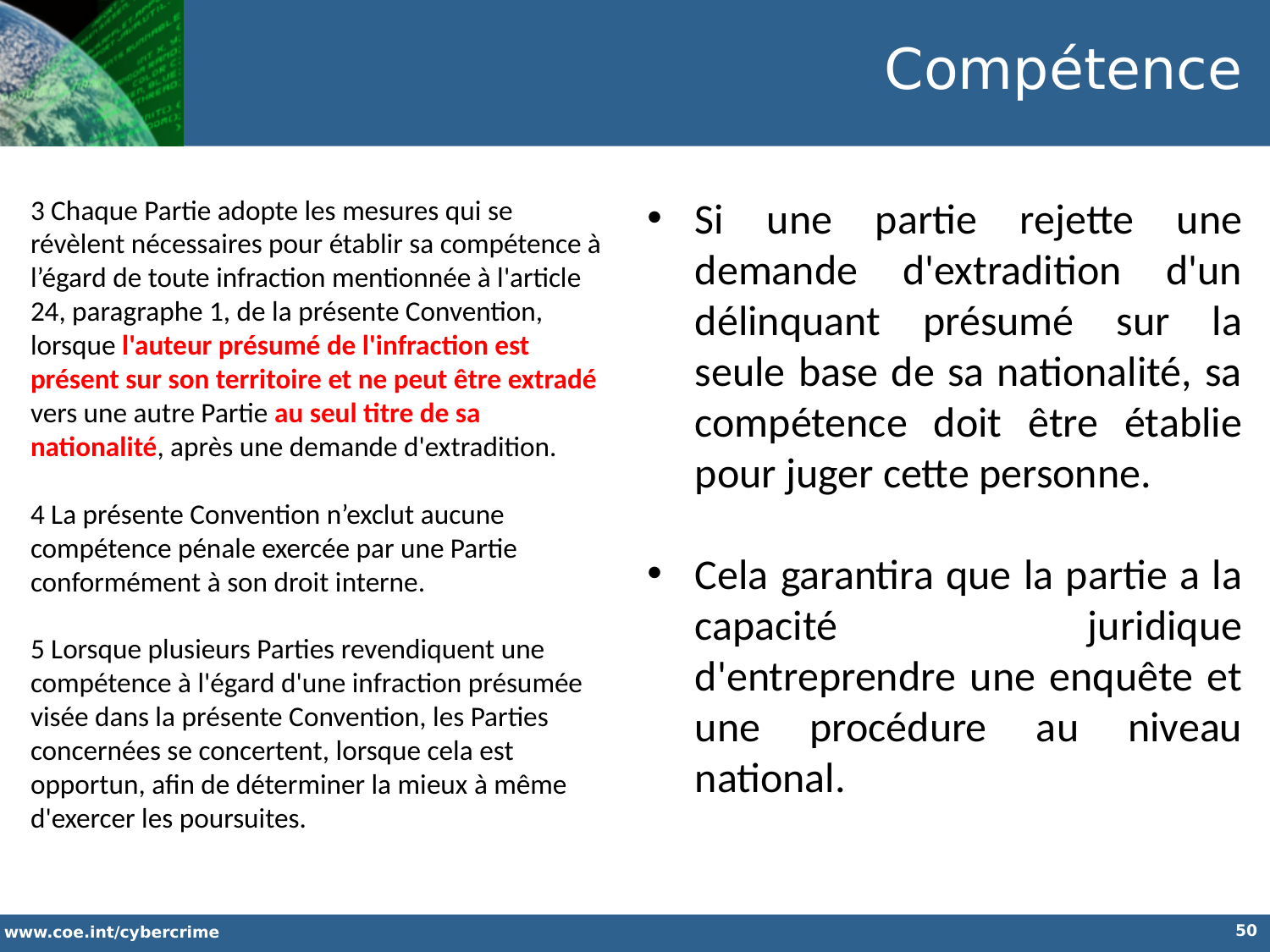

Compétence
3 Chaque Partie adopte les mesures qui se révèlent nécessaires pour établir sa compétence à l’égard de toute infraction mentionnée à l'article 24, paragraphe 1, de la présente Convention, lorsque l'auteur présumé de l'infraction est présent sur son territoire et ne peut être extradé vers une autre Partie au seul titre de sa nationalité, après une demande d'extradition.

4 La présente Convention n’exclut aucune compétence pénale exercée par une Partie conformément à son droit interne.

5 Lorsque plusieurs Parties revendiquent une compétence à l'égard d'une infraction présumée visée dans la présente Convention, les Parties concernées se concertent, lorsque cela est opportun, afin de déterminer la mieux à même d'exercer les poursuites.
Si une partie rejette une demande d'extradition d'un délinquant présumé sur la seule base de sa nationalité, sa compétence doit être établie pour juger cette personne.

Cela garantira que la partie a la capacité juridique d'entreprendre une enquête et une procédure au niveau national.